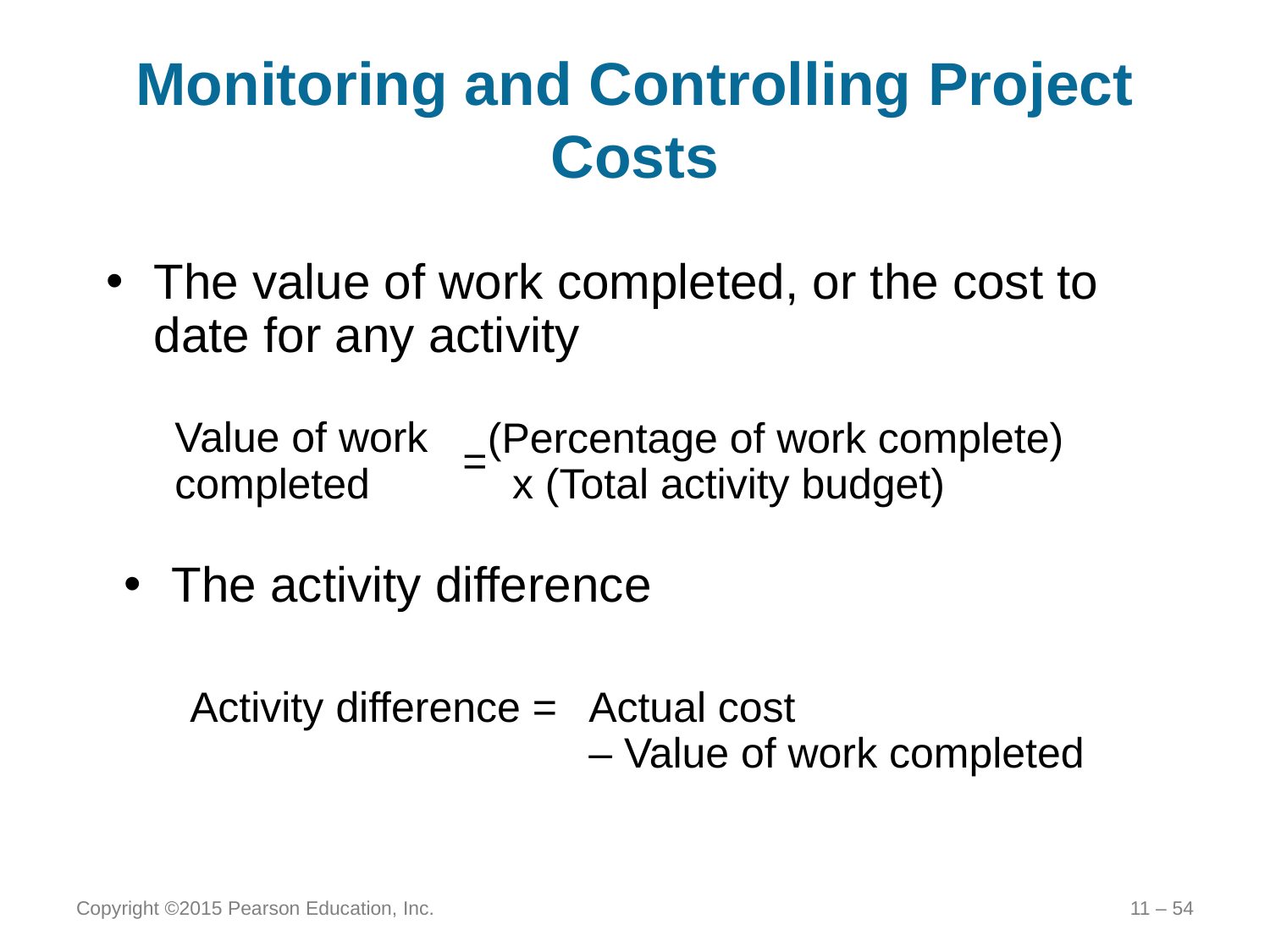

# Monitoring and Controlling Project Costs
The value of work completed, or the cost to date for any activity
Value of work completed
(Percentage of work complete)
x (Total activity budget)
=
The activity difference
Activity difference =	Actual cost
	– Value of work completed
Copyright ©2015 Pearson Education, Inc.
11 – 54